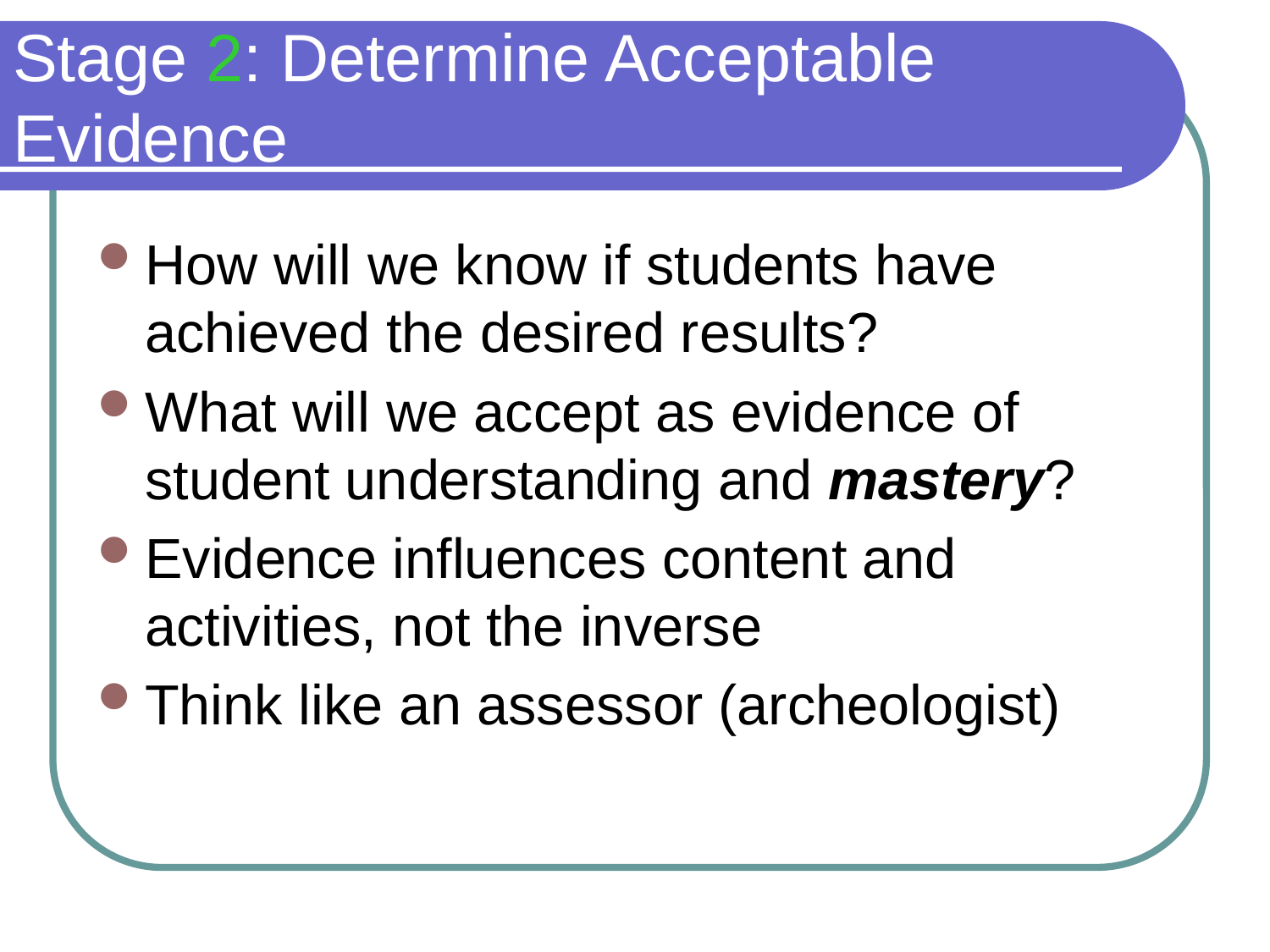

# Stage 2: Determine Acceptable Evidence
How will we know if students have achieved the desired results?
What will we accept as evidence of student understanding and mastery?
Evidence influences content and activities, not the inverse
Think like an assessor (archeologist)